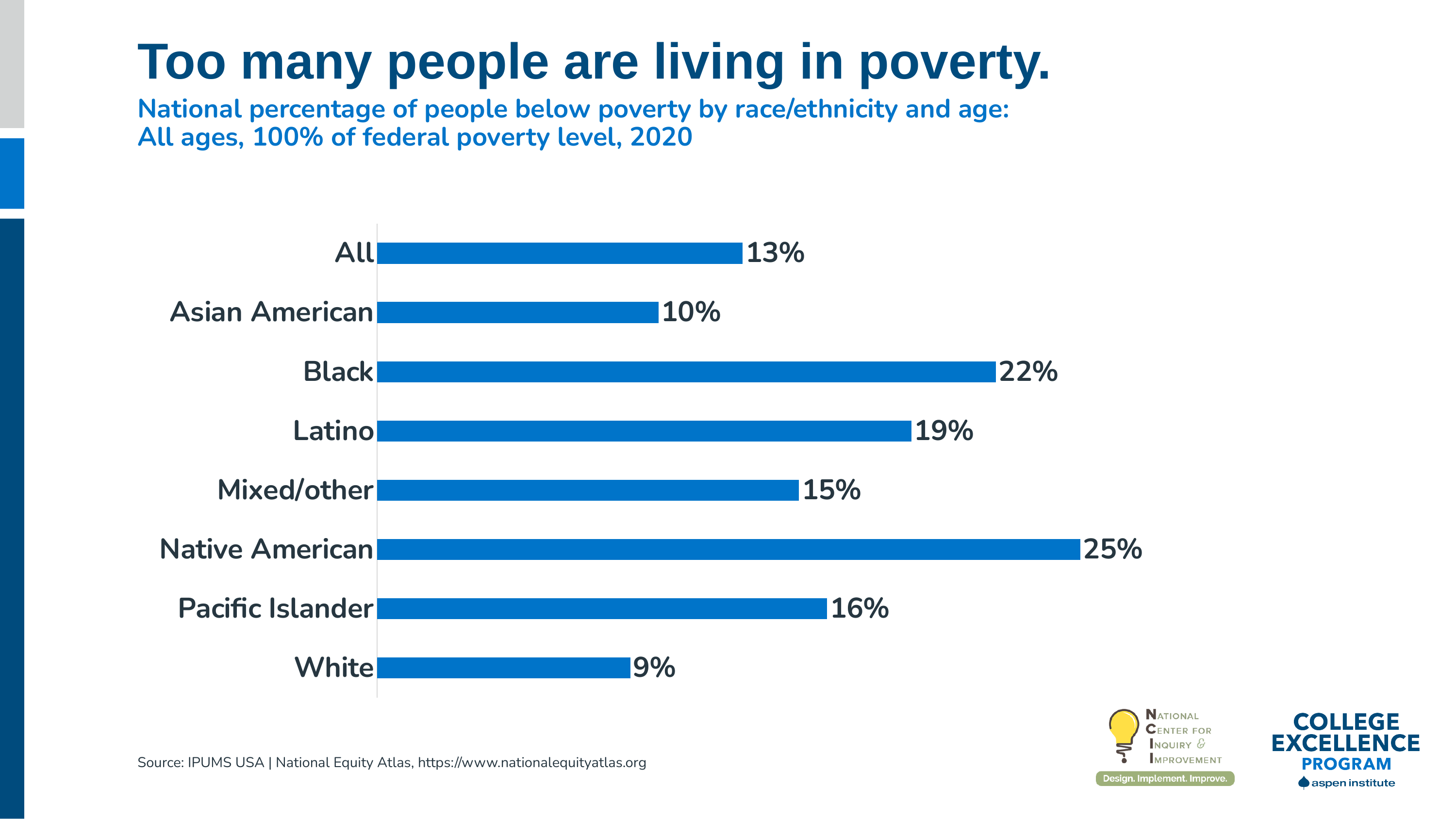

Too many people are living in poverty.
National percentage of people below poverty by race/ethnicity and age: All ages, 100% of federal poverty level, 2020

### Chart

| Category | Percentage people below poverty |
|---|---|
| White | 0.09 |
| Pacific Islander | 0.16 |
| Native American | 0.25 |
| Mixed/other | 0.15 |
| Latino | 0.19 |
| Black | 0.22 |
| Asian American | 0.1 |
| All | 0.13 |
Source: IPUMS USA | National Equity Atlas, https://www.nationalequityatlas.org